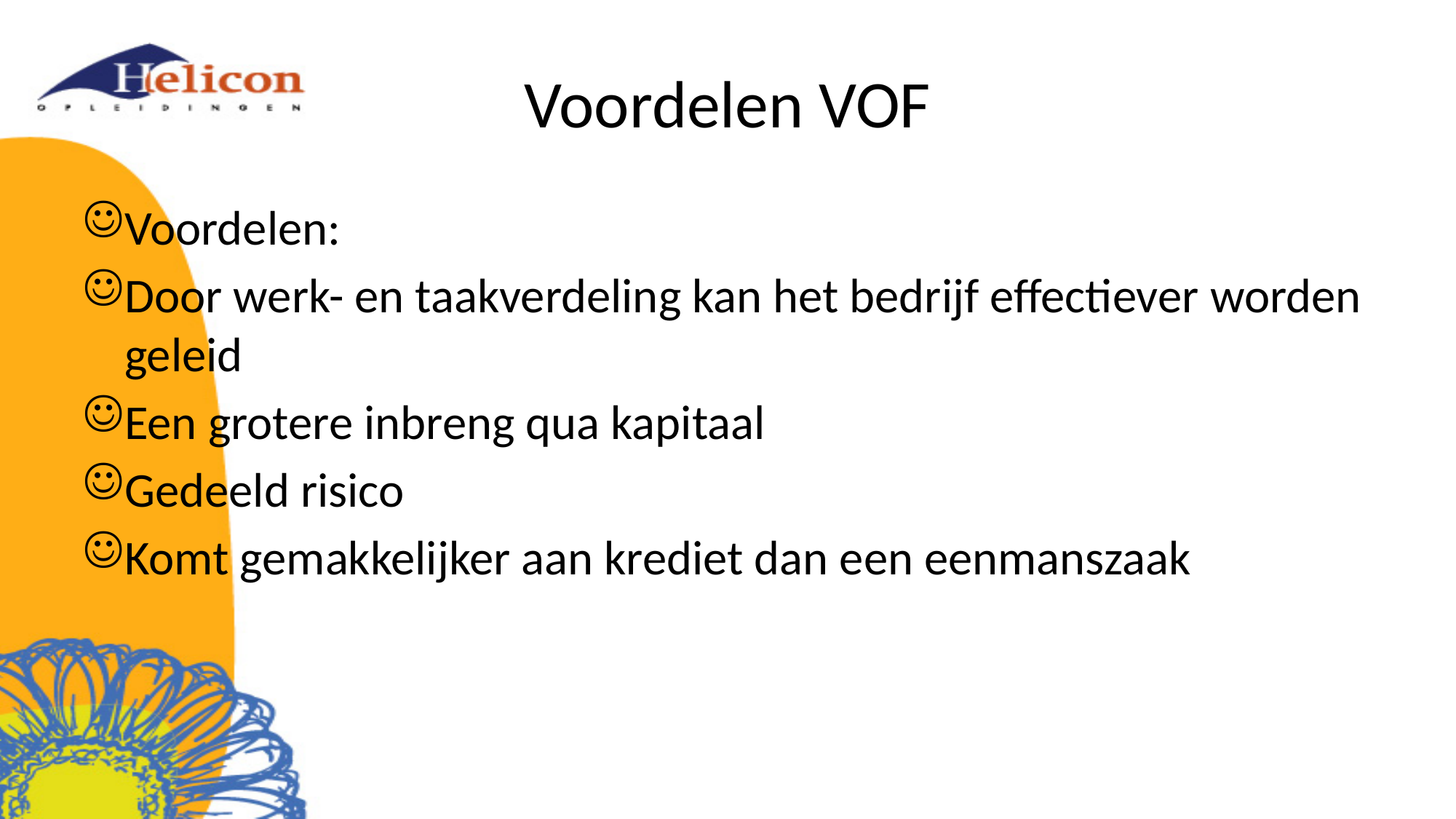

# Voordelen VOF
Voordelen:
Door werk- en taakverdeling kan het bedrijf effectiever worden geleid
Een grotere inbreng qua kapitaal
Gedeeld risico
Komt gemakkelijker aan krediet dan een eenmanszaak